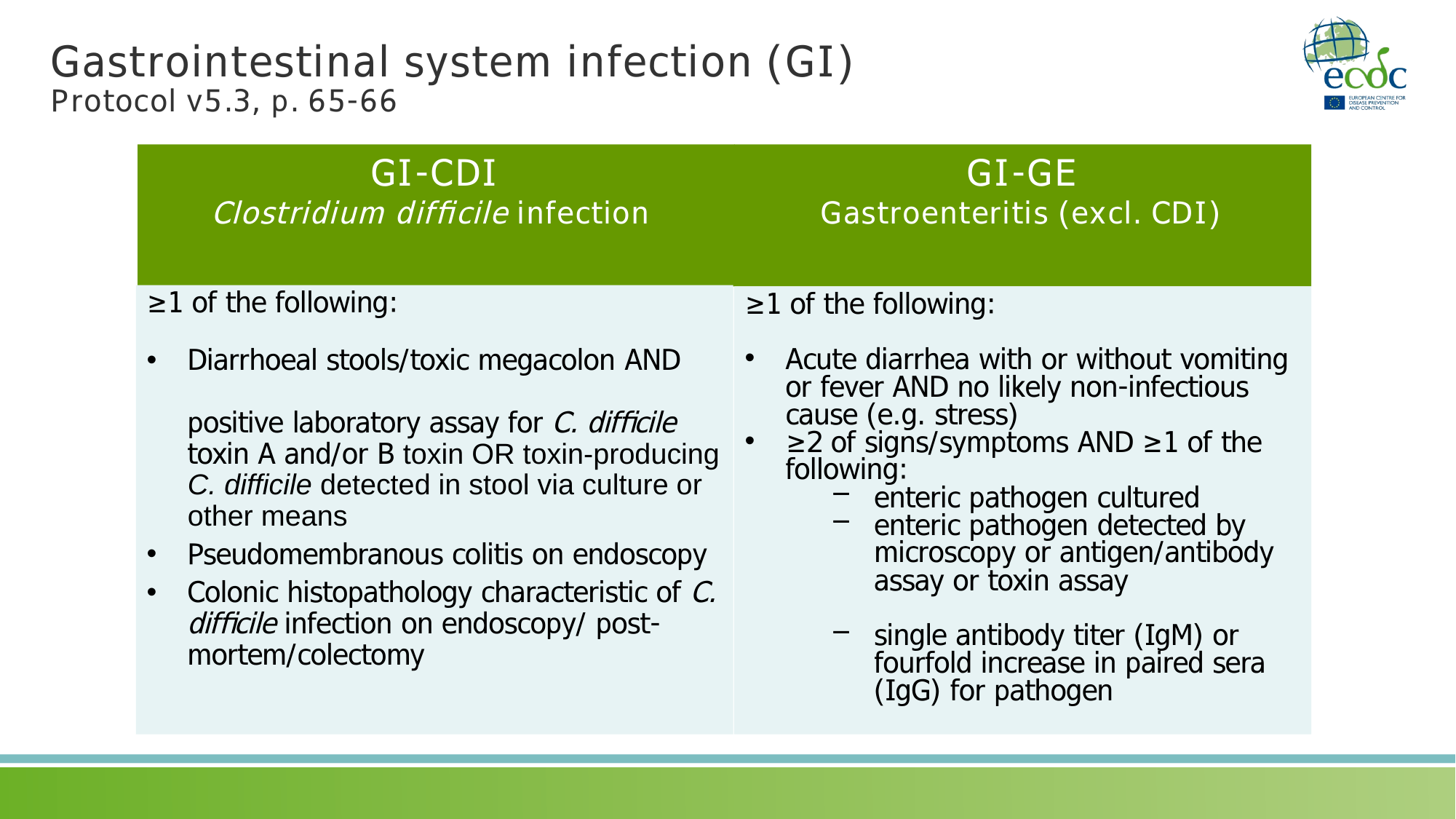

# Gastrointestinal system infection (GI) Protocol v5.3, p. 65-66
GI-CDI
Clostridium difficile infection

GI-GE
Gastroenteritis (excl. CDI)

≥1 of the following:

Diarrhoeal stools/toxic megacolon AND                                                                positive laboratory assay for C. difficile    toxin A and/or B toxin OR toxin-producing C. difficile detected in stool via culture or other means
Pseudomembranous colitis on endoscopy
Colonic histopathology characteristic of C. difficile infection on endoscopy/ post-mortem/colectomy

≥1 of the following:

Acute diarrhea with or without vomiting or fever AND no likely non-infectious cause (e.g. stress)
≥2 of signs/symptoms AND ≥1 of the following:
enteric pathogen cultured
enteric pathogen detected by  microscopy or antigen/antibody assay or toxin assay
single antibody titer (IgM) or fourfold increase in paired sera (IgG) for pathogen